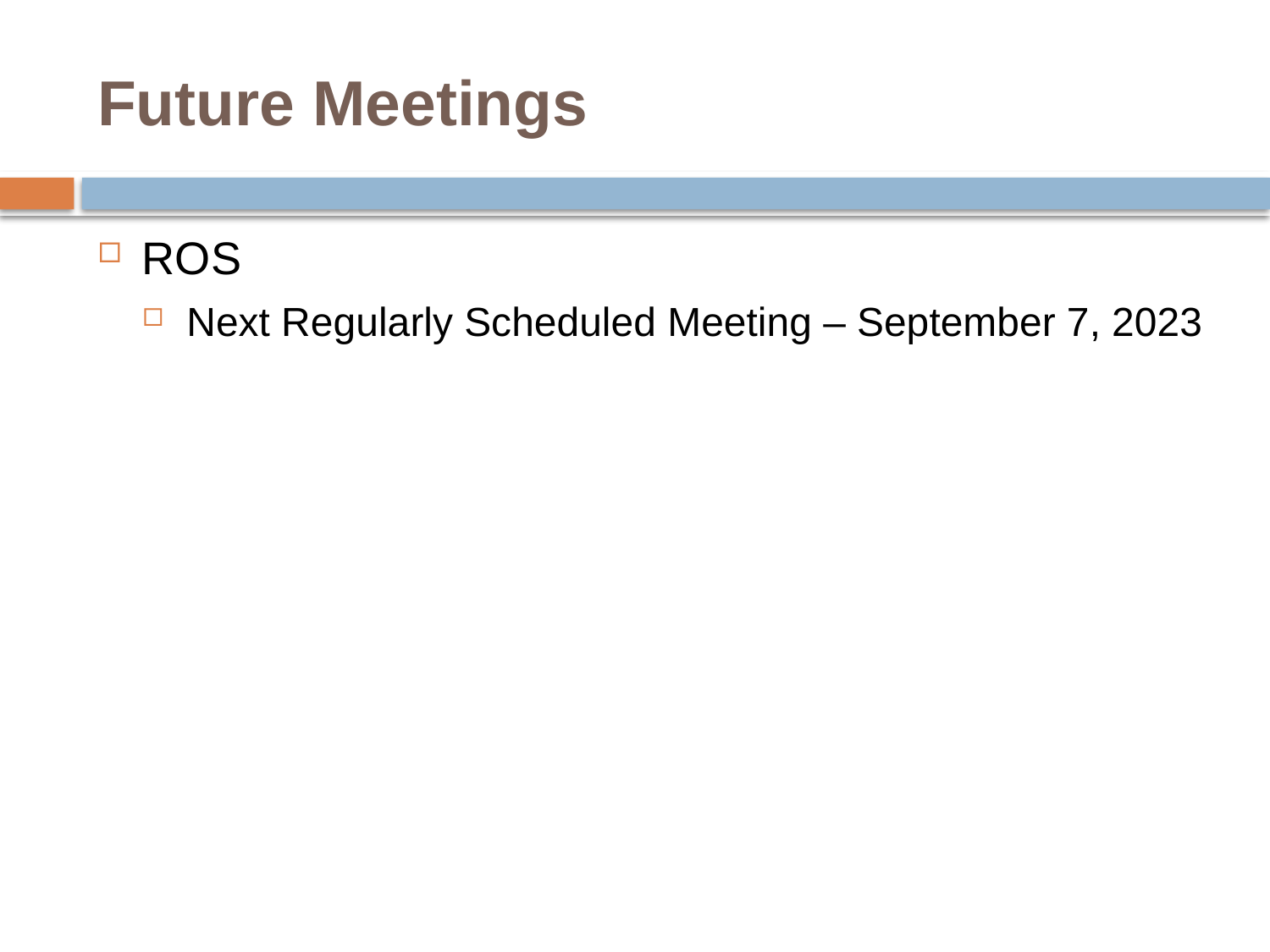

# Future Meetings
ROS
Next Regularly Scheduled Meeting – September 7, 2023